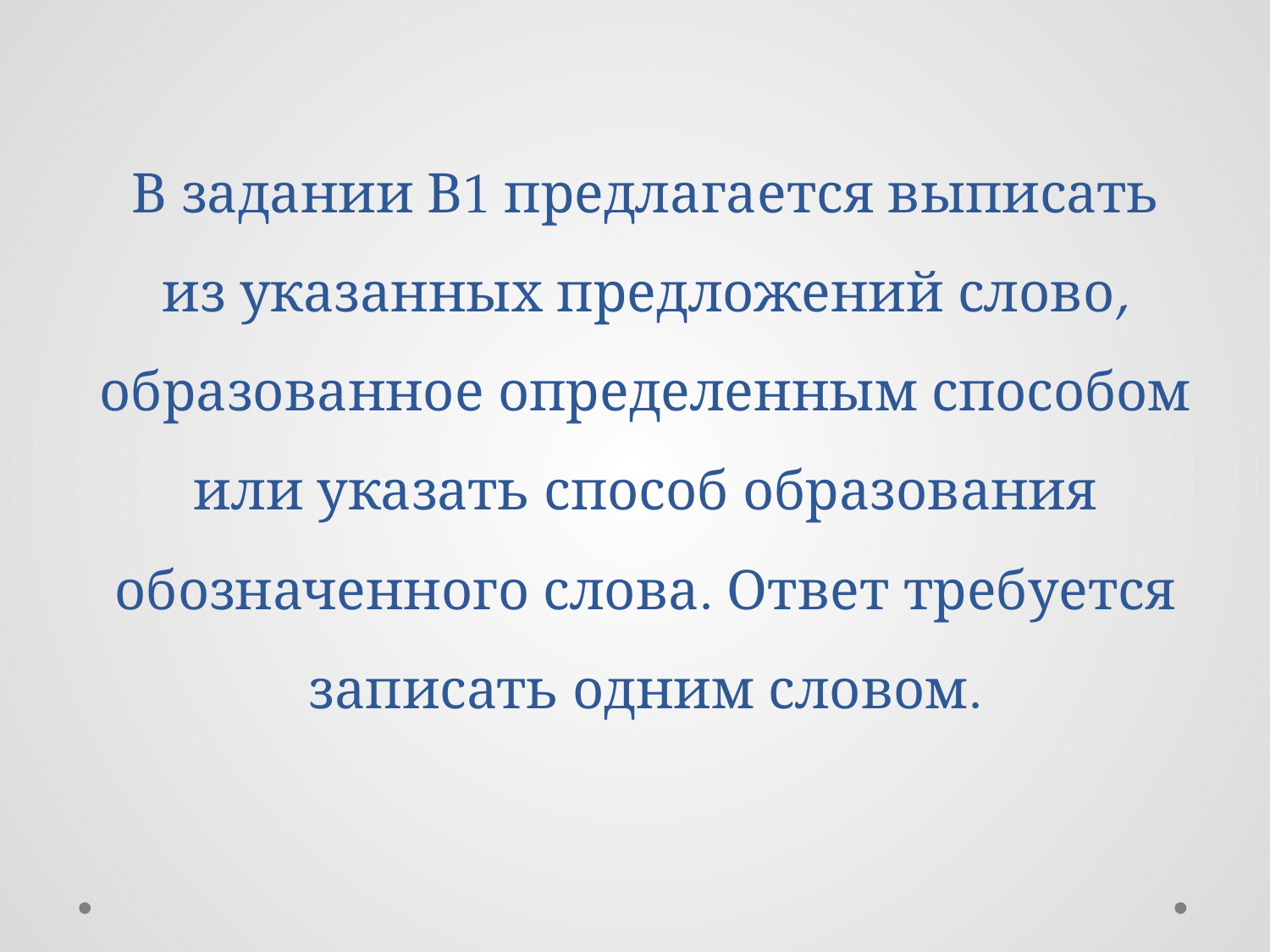

# В задании В1 предлагается выписать из указанных предложений слово, образованное определенным способом или указать способ образования обозначенного слова. Ответ требуется записать одним словом.